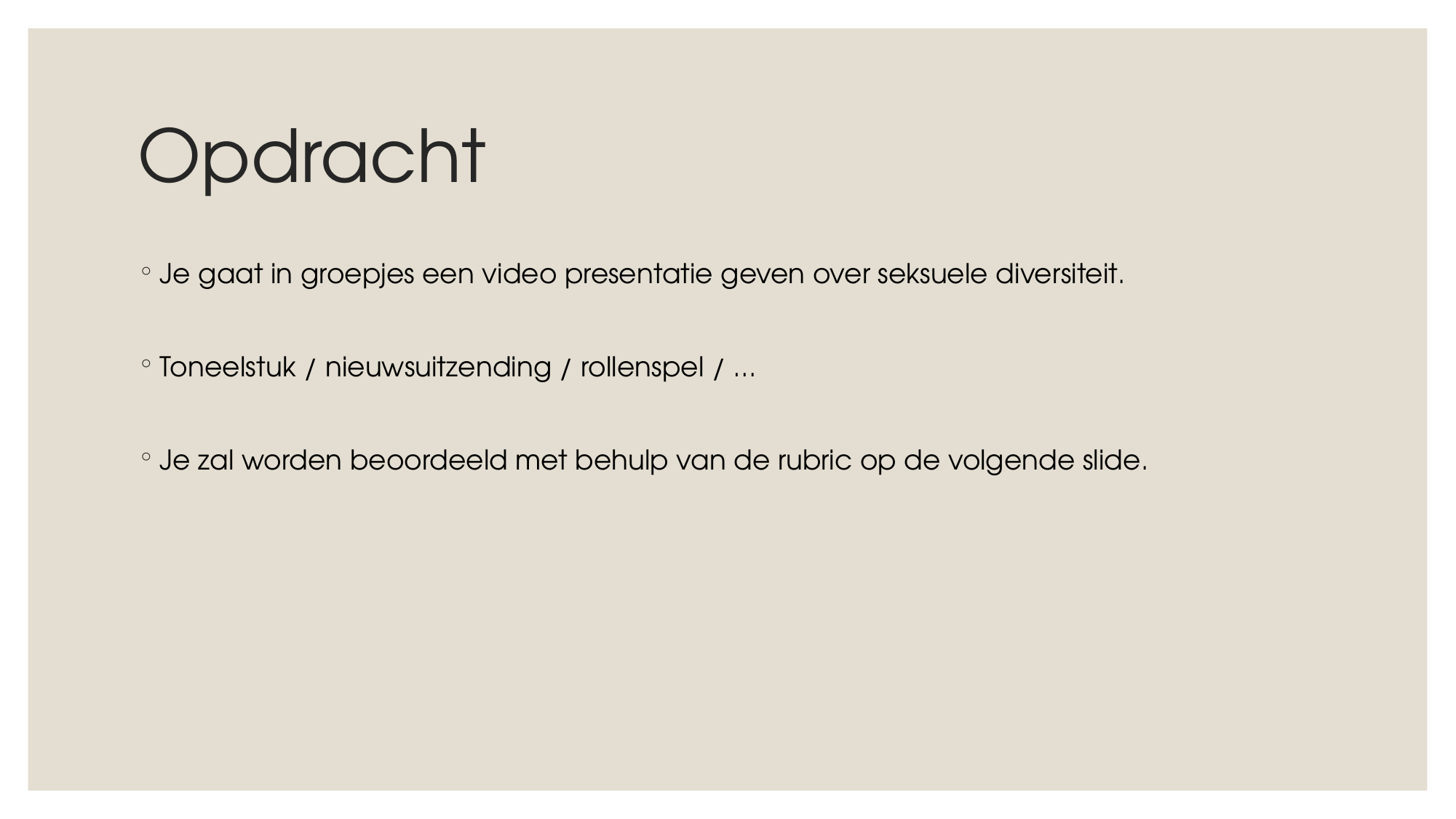

# Opdracht
Je gaat in groepjes een video presentatie geven over seksuele diversiteit.

Toneelstuk / nieuwsuitzending / rollenspel / …

Je zal worden beoordeeld met behulp van de rubric op de volgende slide.